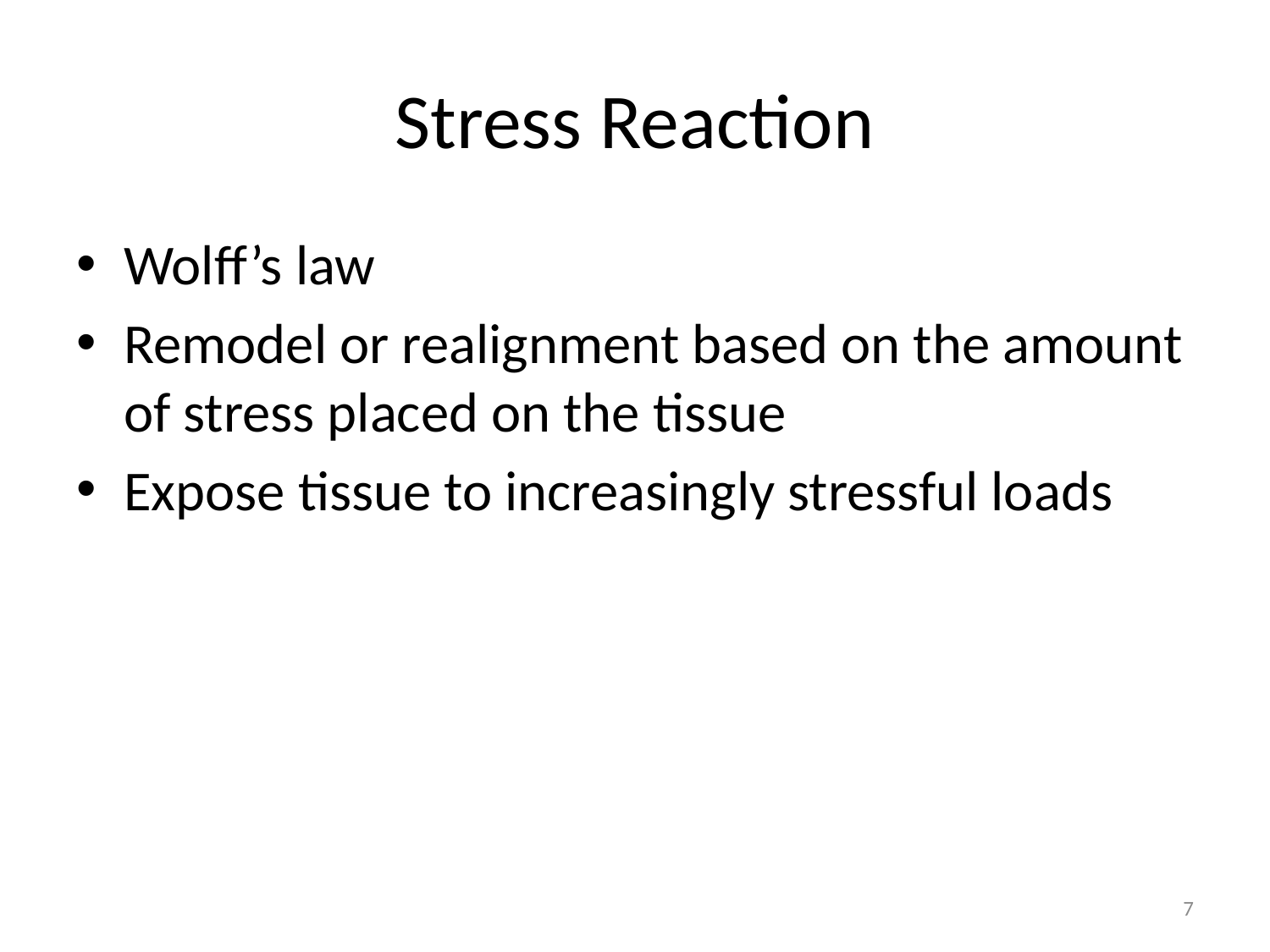

# Stress Reaction
Wolff’s law
Remodel or realignment based on the amount of stress placed on the tissue
Expose tissue to increasingly stressful loads
7